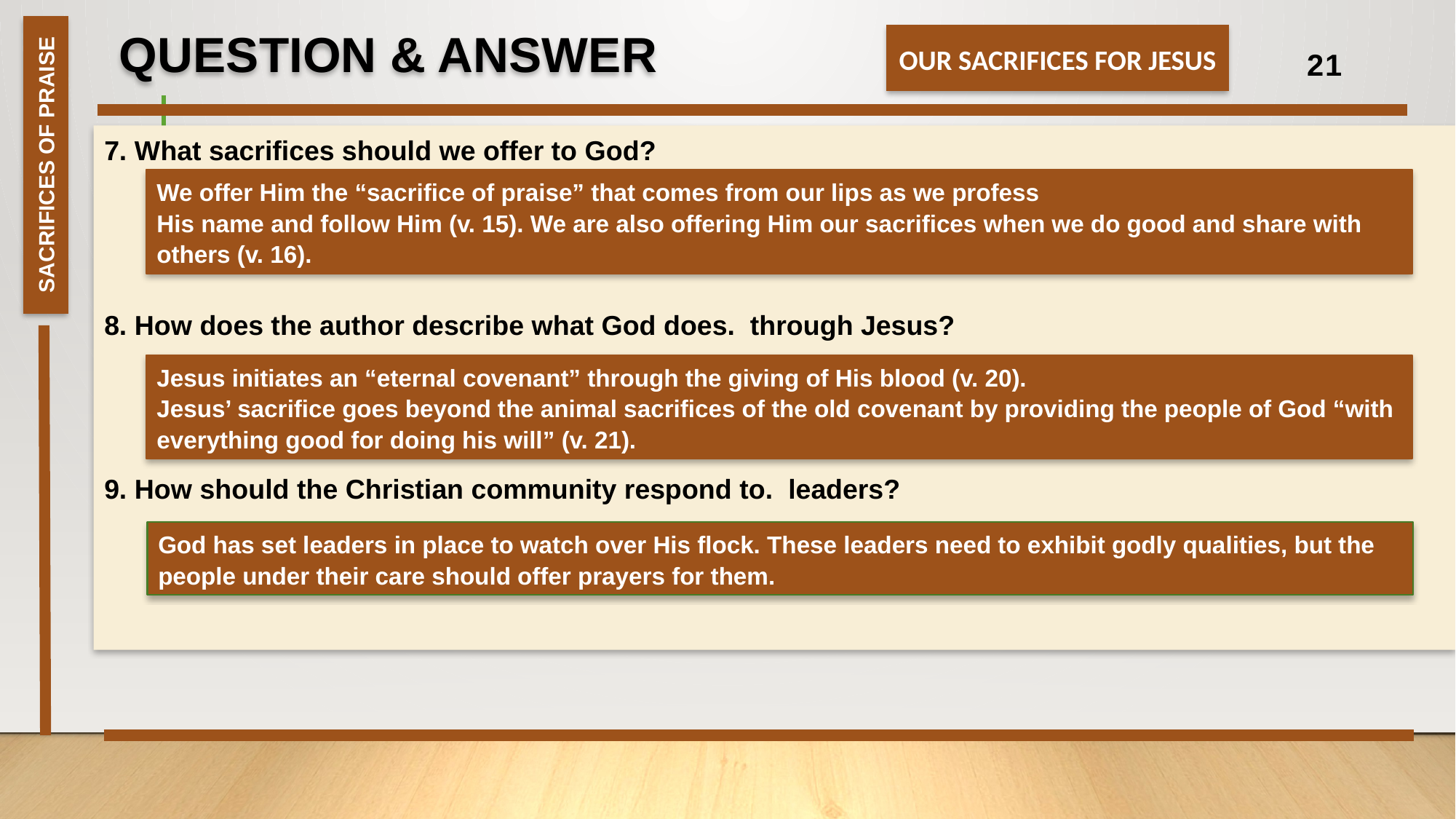

QUESTION & ANSWER
OUR SACRIFICES FOR JESUS
21
7. What sacrifices should we offer to God?

8. How does the author describe what God does.  through Jesus?

9. How should the Christian community respond to.  leaders?

Sacrifices of Praise

We offer Him the “sacrifice of praise” that comes from our lips as we profess
His name and follow Him (v. 15). We are also offering Him our sacrifices when we do good and share with others (v. 16).

Jesus initiates an “eternal covenant” through the giving of His blood (v. 20).
Jesus’ sacrifice goes beyond the animal sacrifices of the old covenant by providing the people of God “with everything good for doing his will” (v. 21).
God has set leaders in place to watch over His flock. These leaders need to exhibit godly qualities, but the people under their care should offer prayers for them.